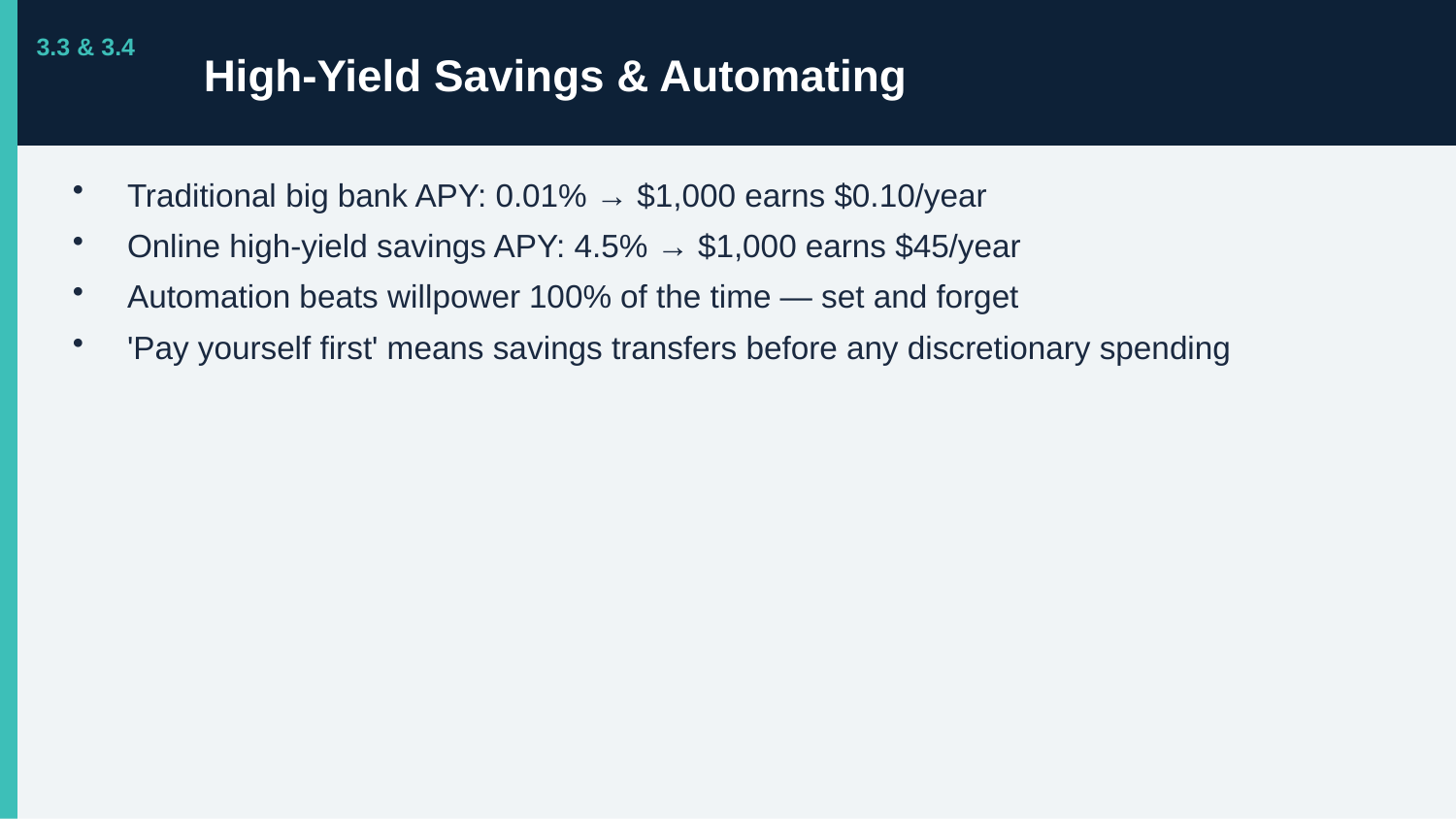

High-Yield Savings & Automating
3.3 & 3.4
Traditional big bank APY: 0.01% → $1,000 earns $0.10/year
Online high-yield savings APY: 4.5% → $1,000 earns $45/year
Automation beats willpower 100% of the time — set and forget
'Pay yourself first' means savings transfers before any discretionary spending